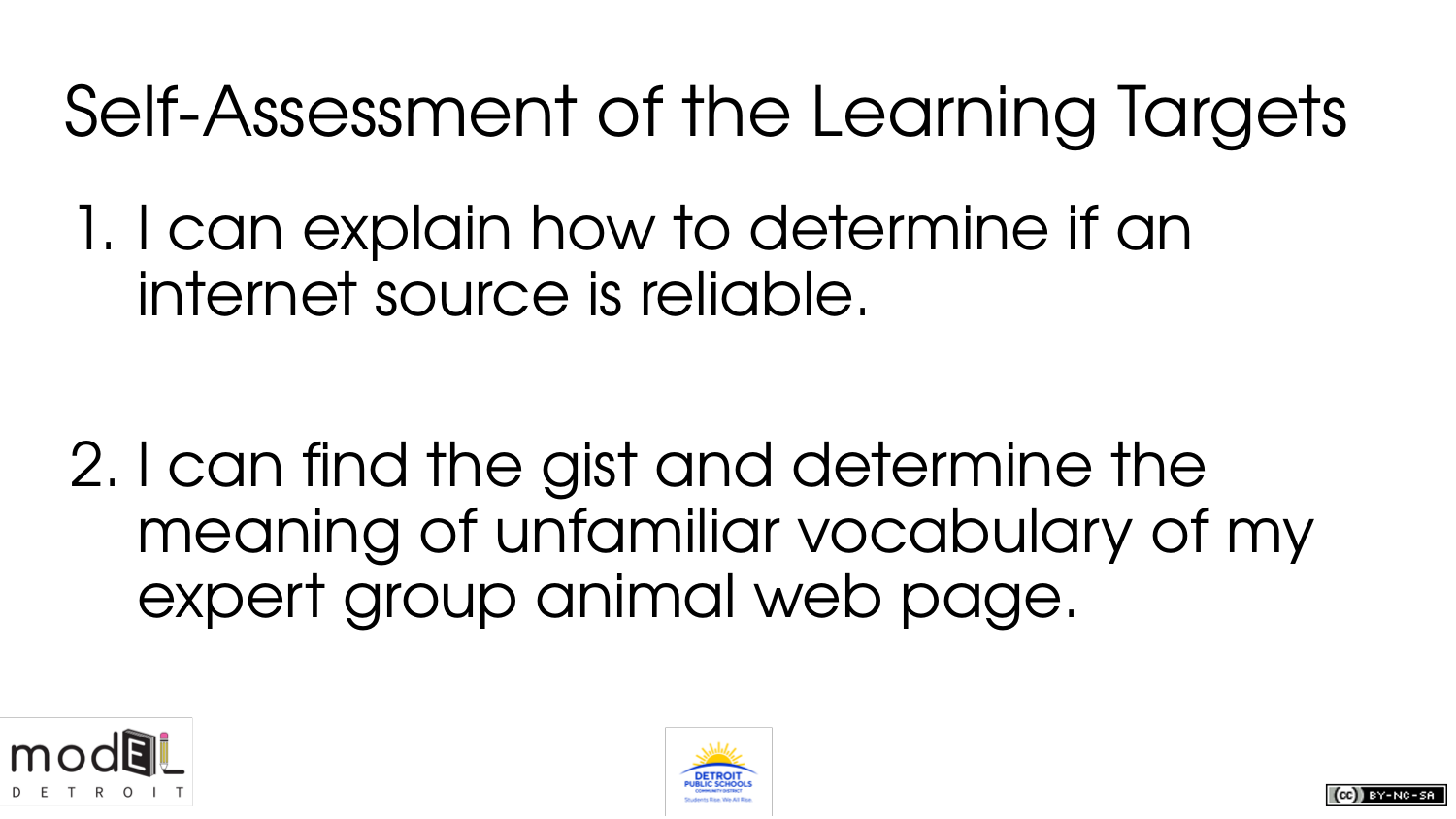

# Self-Assessment of the Learning Targets
I can explain how to determine if an internet source is reliable.

I can find the gist and determine the meaning of unfamiliar vocabulary of my expert group animal web page.